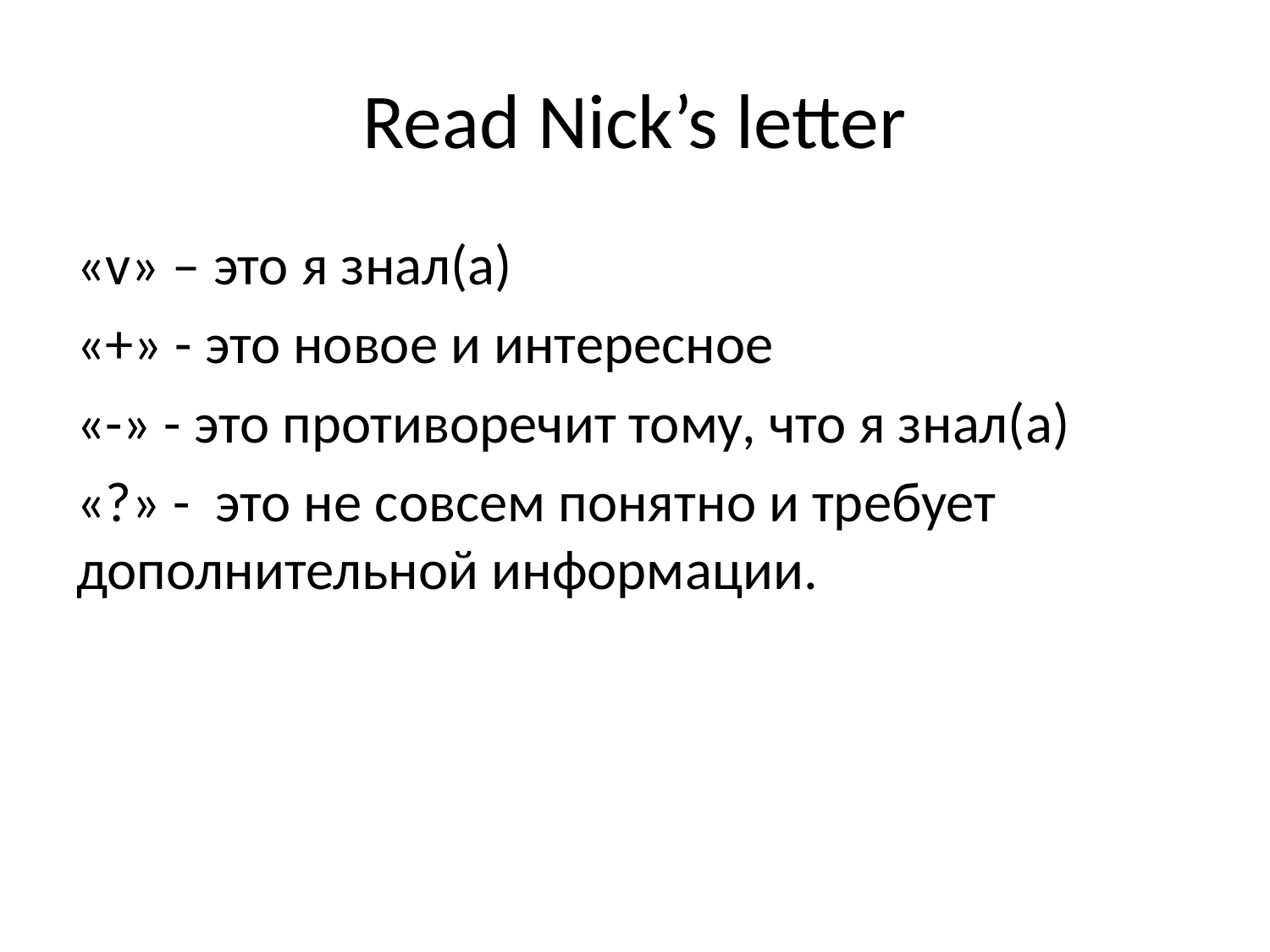

# Read Nick’s letter
«v» – это я знал(а)
«+» - это новое и интересное
«-» - это противоречит тому, что я знал(а)
«?» -  это не совсем понятно и требует дополнительной информации.